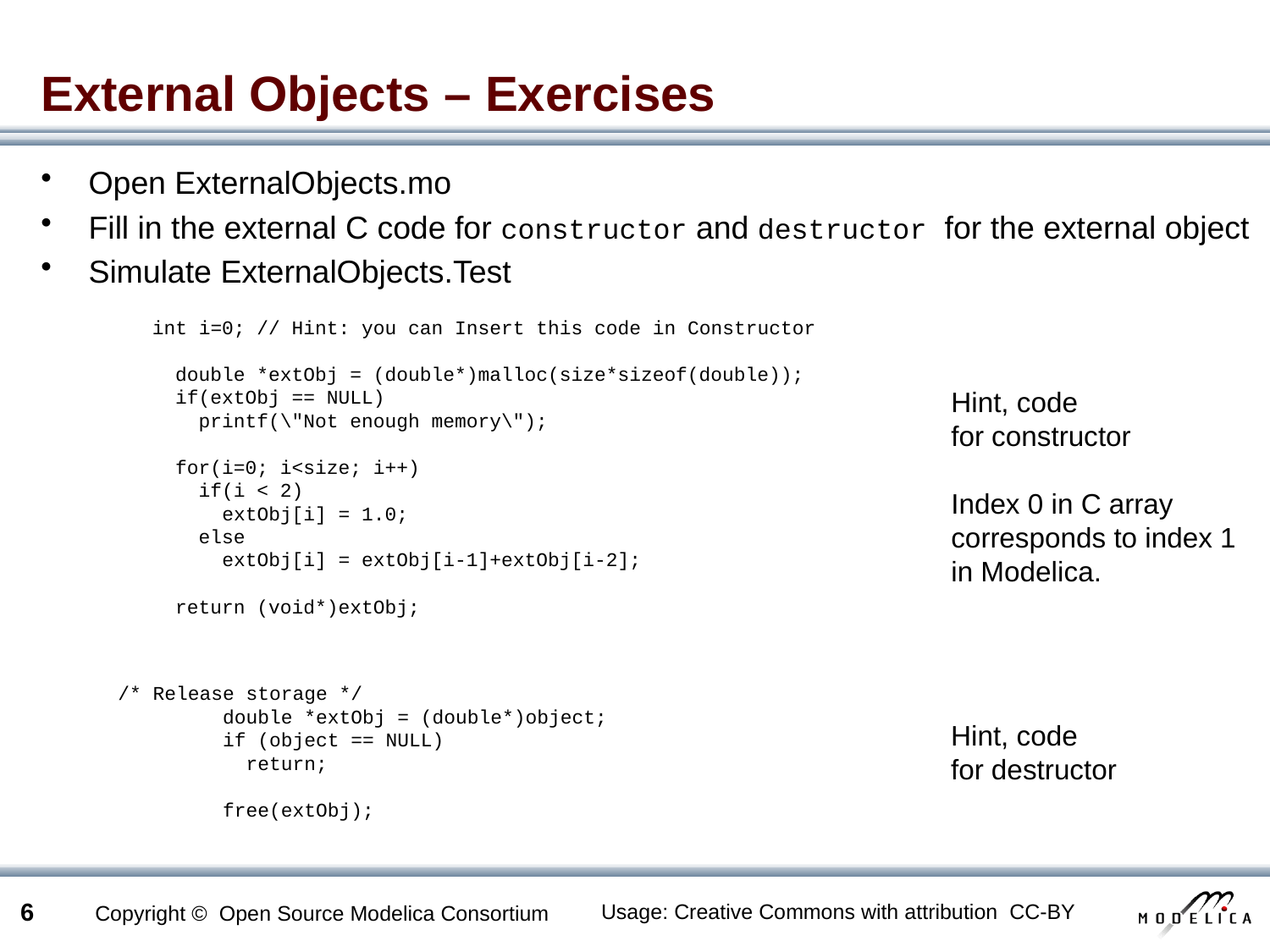

# External Objects – Exercises
Open ExternalObjects.mo
Fill in the external C code for constructor and destructor  for the external object
Simulate ExternalObjects.Test
        int i=0; // Hint: you can Insert this code in Constructor

          double *extObj = (double*)malloc(size*sizeof(double));
          if(extObj == NULL)
            printf(\"Not enough memory\");

          for(i=0; i<size; i++)
            if(i < 2)
              extObj[i] = 1.0;
            else
              extObj[i] = extObj[i-1]+extObj[i-2];

          return (void*)extObj;
Hint, code
for constructor

Index 0 in C array
corresponds to index 1
in Modelica.
 /* Release storage */
          double *extObj = (double*)object;
          if (object == NULL)
            return;

          free(extObj);
Hint, code
for destructor